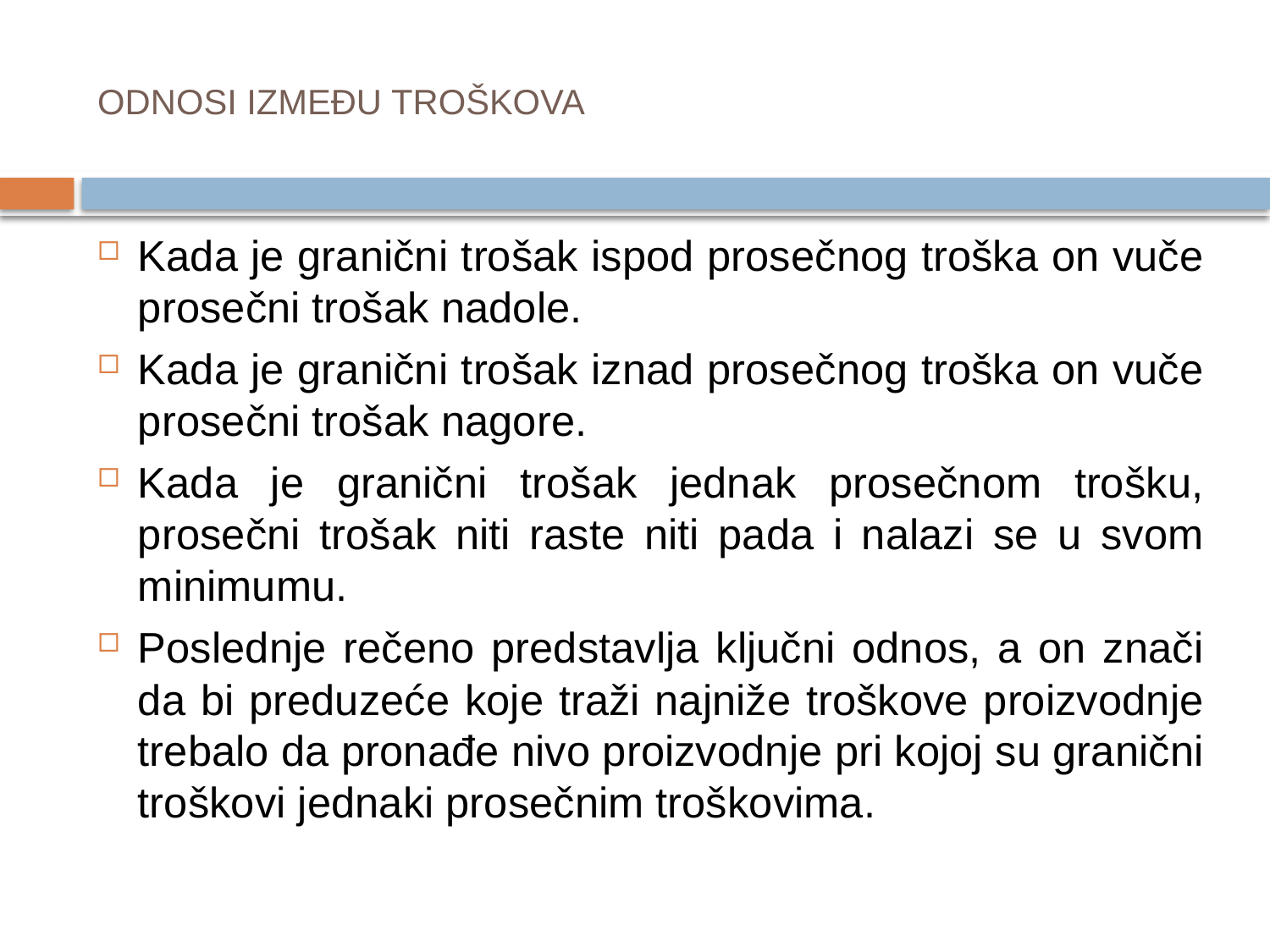

# ODNOSI IZMEĐU TROŠKOVA
Kada je granični trošak ispod prosečnog troška on vuče prosečni trošak nadole.
Kada je granični trošak iznad prosečnog troška on vuče prosečni trošak nagore.
Kada je granični trošak jednak prosečnom trošku, prosečni trošak niti raste niti pada i nalazi se u svom minimumu.
Poslednje rečeno predstavlja ključni odnos, a on znači da bi preduzeće koje traži najniže troškove proizvodnje trebalo da pronađe nivo proizvodnje pri kojoj su granični troškovi jednaki prosečnim troškovima.